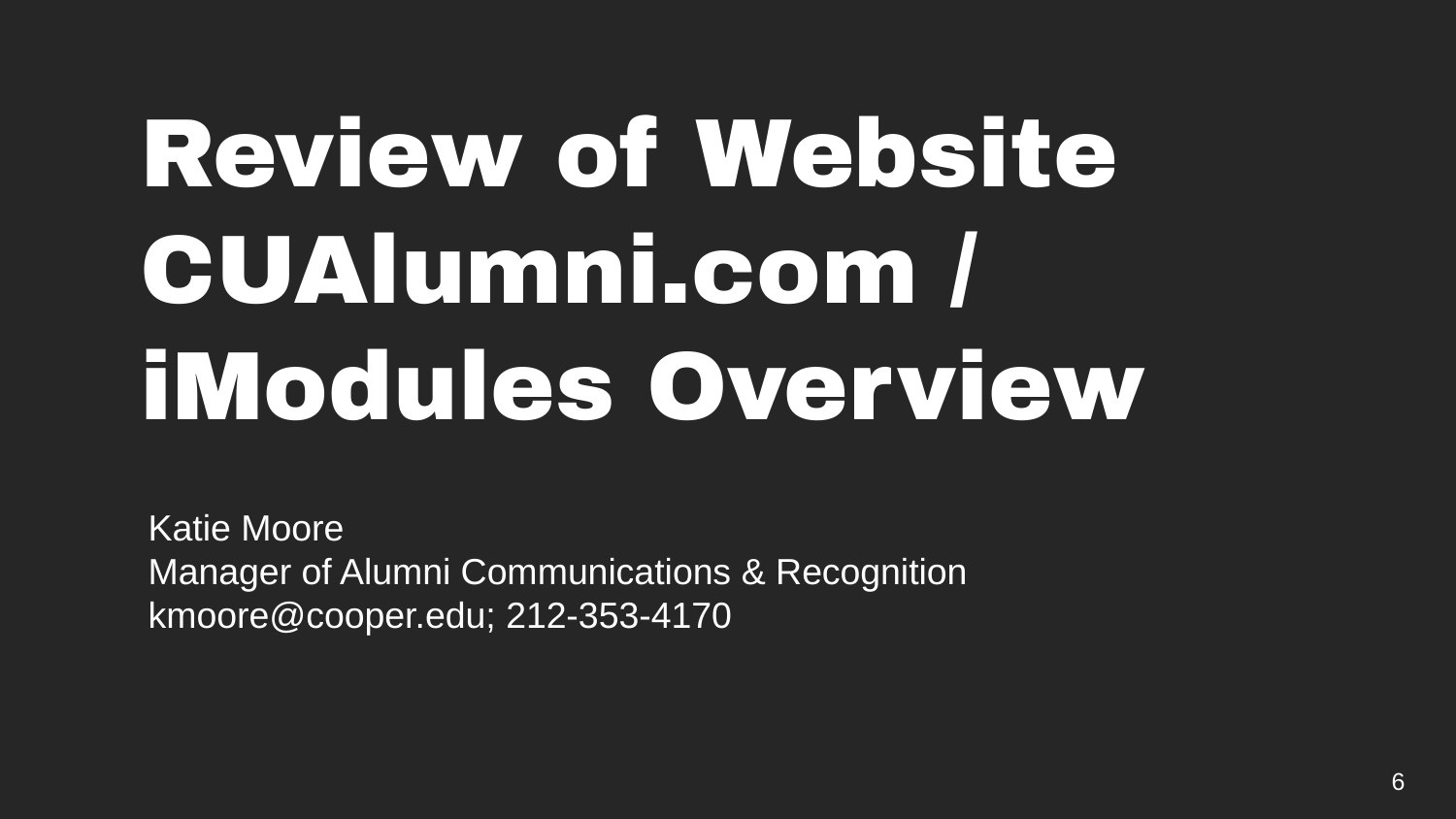

Review of Website
CUAlumni.com /
iModules Overview
Katie Moore
Manager of Alumni Communications & Recognition
kmoore@cooper.edu; 212-353-4170

6